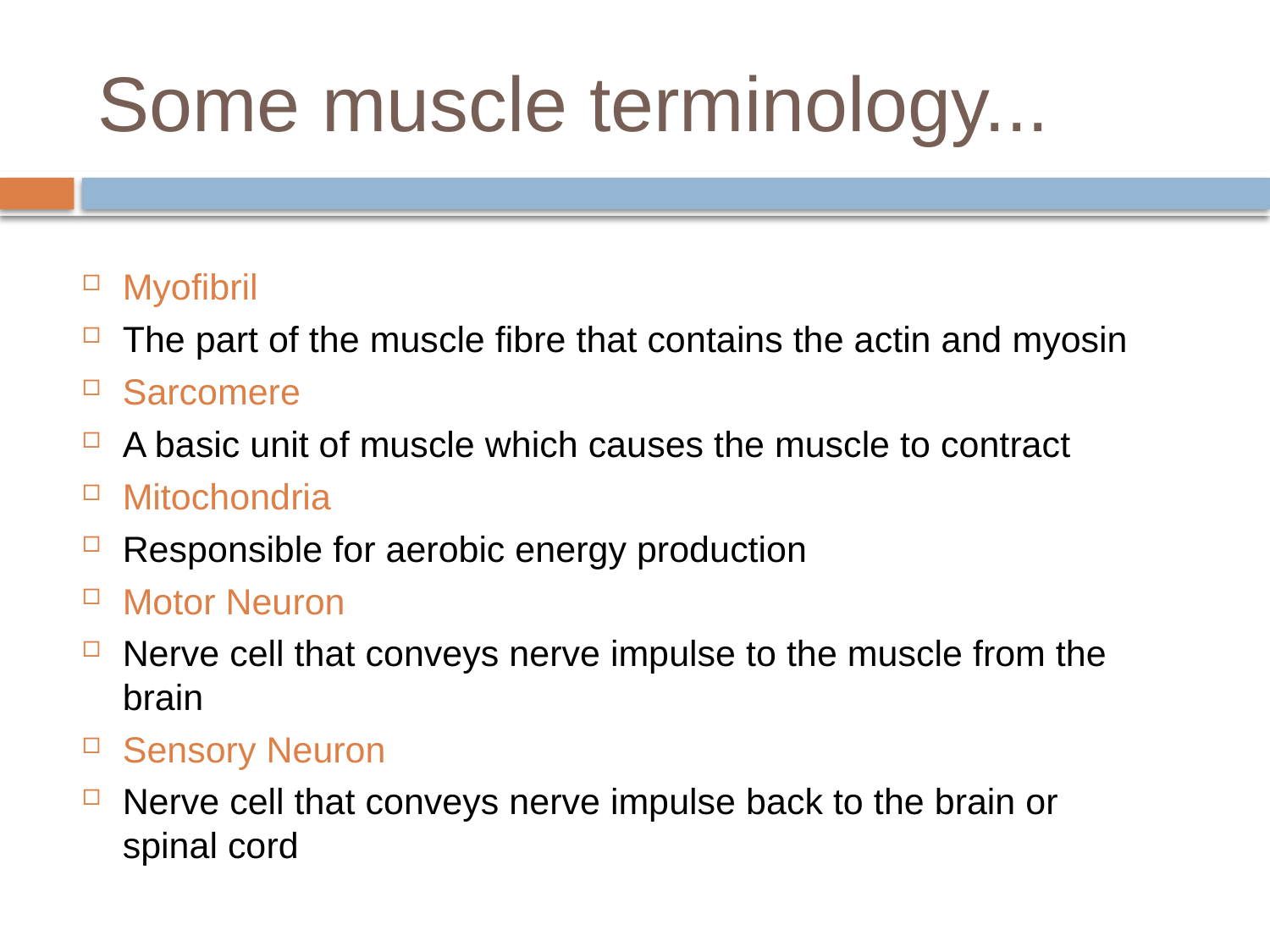

# Some muscle terminology...
Myofibril
The part of the muscle fibre that contains the actin and myosin
Sarcomere
A basic unit of muscle which causes the muscle to contract
Mitochondria
Responsible for aerobic energy production
Motor Neuron
Nerve cell that conveys nerve impulse to the muscle from the brain
Sensory Neuron
Nerve cell that conveys nerve impulse back to the brain or spinal cord